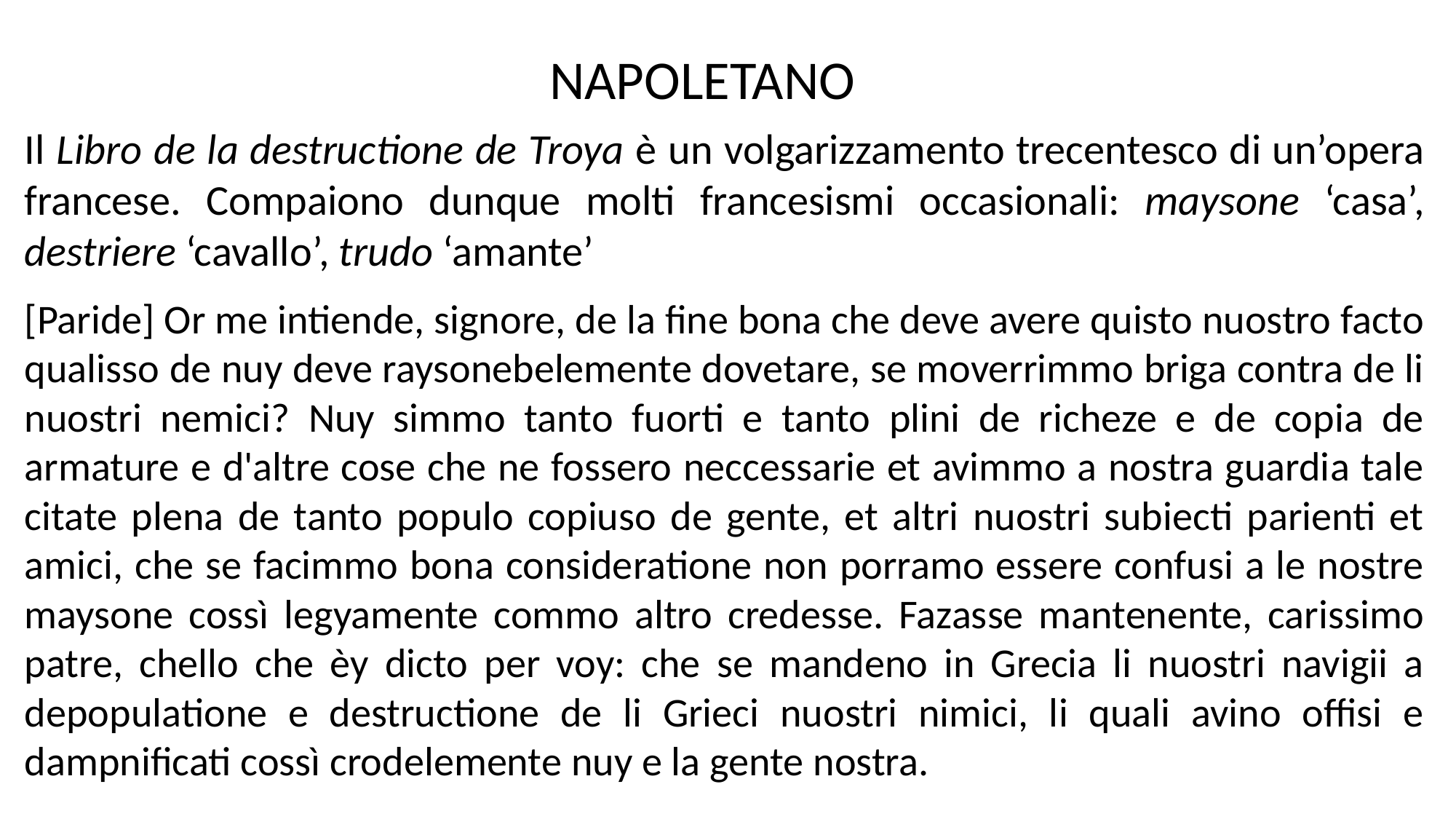

NAPOLETANO
Il Libro de la destructione de Troya è un volgarizzamento trecentesco di un’opera francese. Compaiono dunque molti francesismi occasionali: maysone ‘casa’, destriere ‘cavallo’, trudo ‘amante’

[Paride] Or me intiende, signore, de la fine bona che deve avere quisto nuostro facto qualisso de nuy deve raysonebelemente dovetare, se moverrimmo briga contra de li nuostri nemici? Nuy simmo tanto fuorti e tanto plini de richeze e de copia de armature e d'altre cose che ne fossero neccessarie et avimmo a nostra guardia tale citate plena de tanto populo copiuso de gente, et altri nuostri subiecti parienti et amici, che se facimmo bona consideratione non porramo essere confusi a le nostre maysone cossì legyamente commo altro credesse. Fazasse mantenente, carissimo patre, chello che èy dicto per voy: che se mandeno in Grecia li nuostri navigii a depopulatione e destructione de li Grieci nuostri nimici, li quali avino offisi e dampnificati cossì crodelemente nuy e la gente nostra.